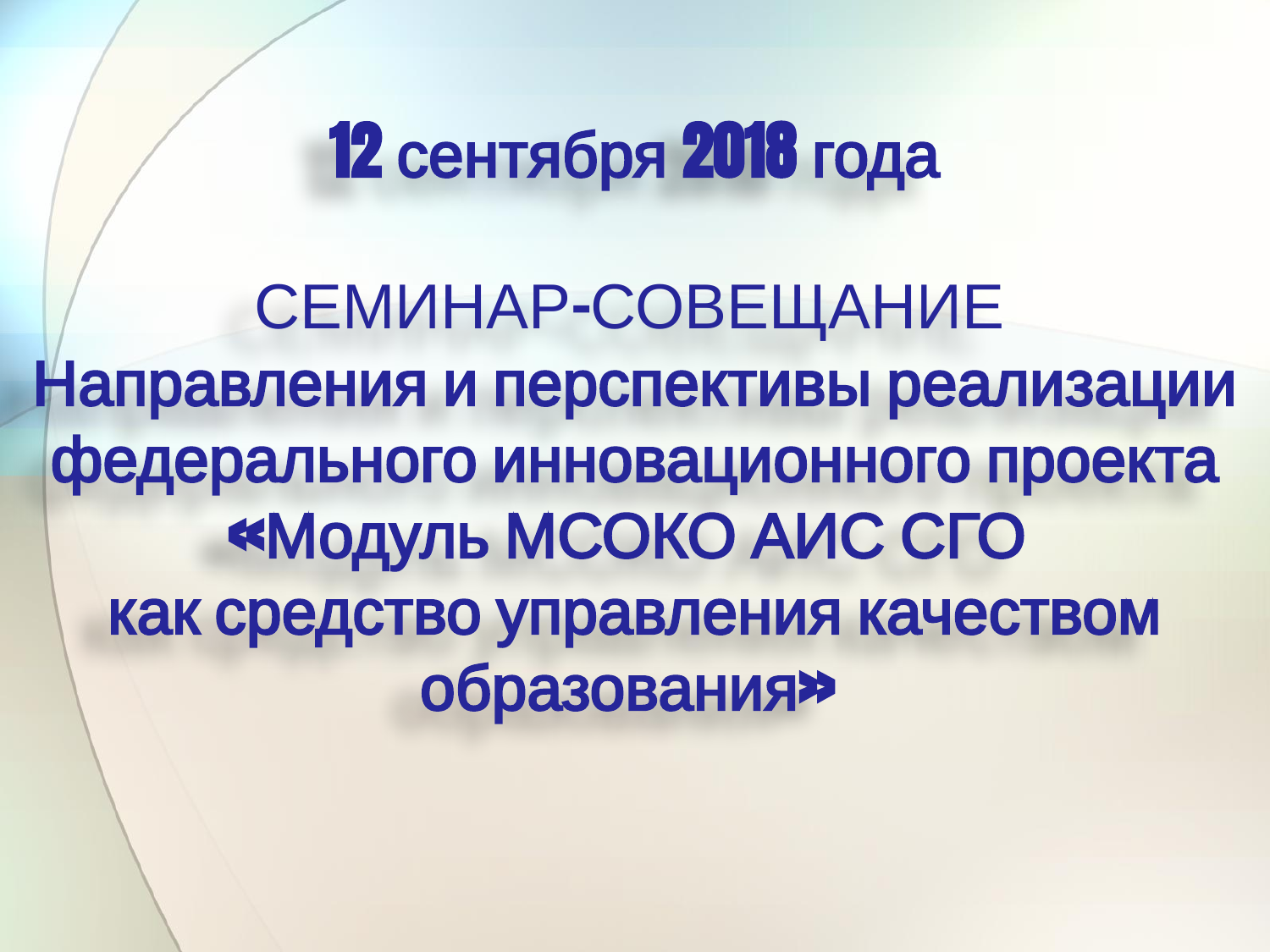

# 12 сентября 2018 года СЕМИНАР-СОВЕЩАНИЕ Направления и перспективы реализации федерального инновационного проекта «Модуль МСОКО АИС СГО как средство управления качеством образования»